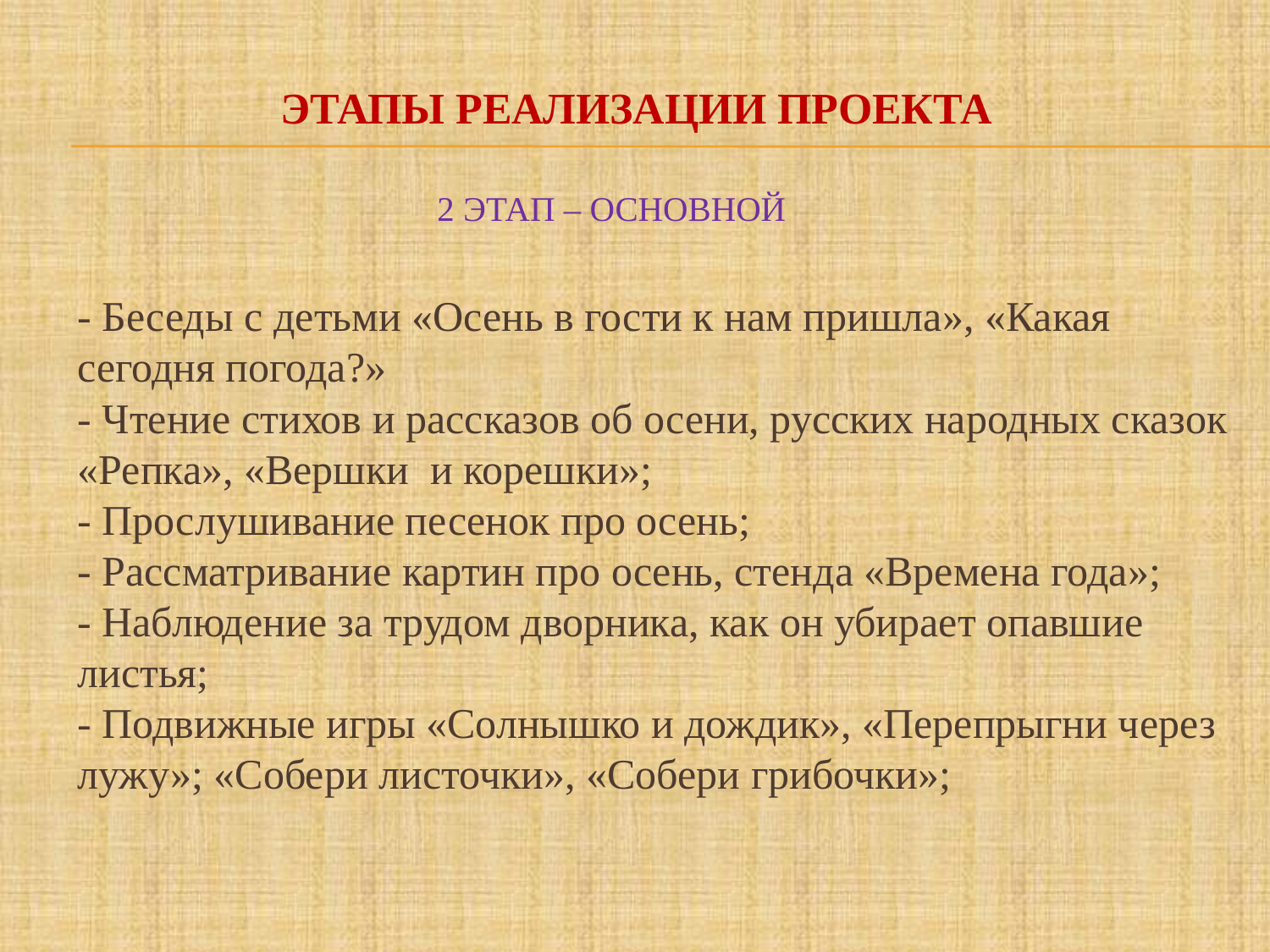

# Этапы реализации проекта 2 этап – основной - Беседы с детьми «Осень в гости к нам пришла», «Какая сегодня погода?» - Чтение стихов и рассказов об осени, русских народных сказок «Репка», «Вершки  и корешки»; - Прослушивание песенок про осень; - Рассматривание картин про осень, стенда «Времена года»; - Наблюдение за трудом дворника, как он убирает опавшие листья; - Подвижные игры «Солнышко и дождик», «Перепрыгни через лужу»; «Собери листочки», «Собери грибочки»;